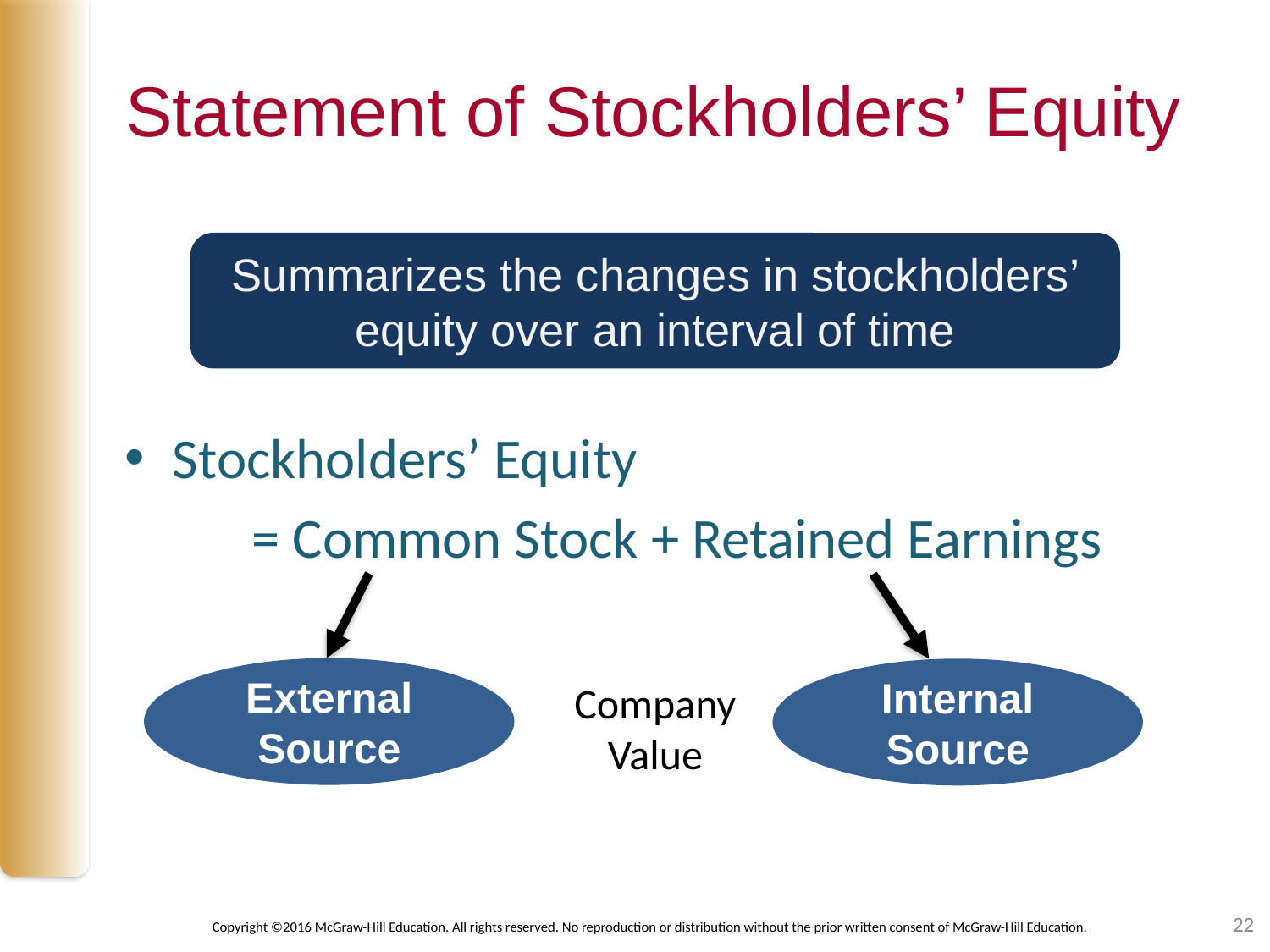

# Statement of Stockholders’ Equity

Stockholders’ Equity
	= Common Stock + Retained Earnings
Summarizes the changes in stockholders’ equity over an interval of time

External
Source
Internal
Source
Company
Value
22
Copyright ©2016 McGraw-Hill Education. All rights reserved. No reproduction or distribution without the prior written consent of McGraw-Hill Education.